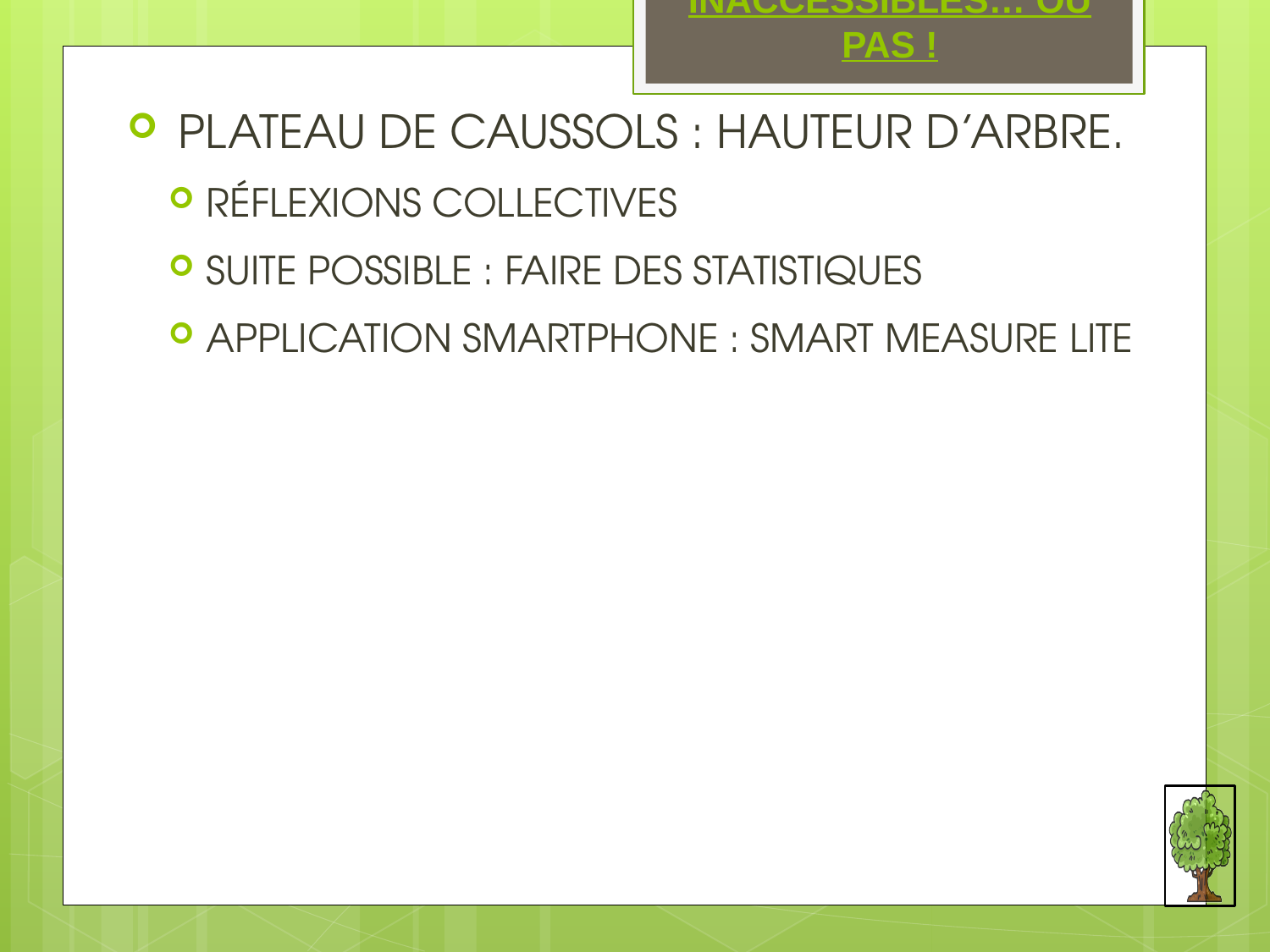

# Mesures inaccessibles… ou pas !
 plateau de Caussols : hauteur d’arbre.
Réflexions collectives
Suite possible : faire des statistiques
Application Smartphone : Smart Measure Lite